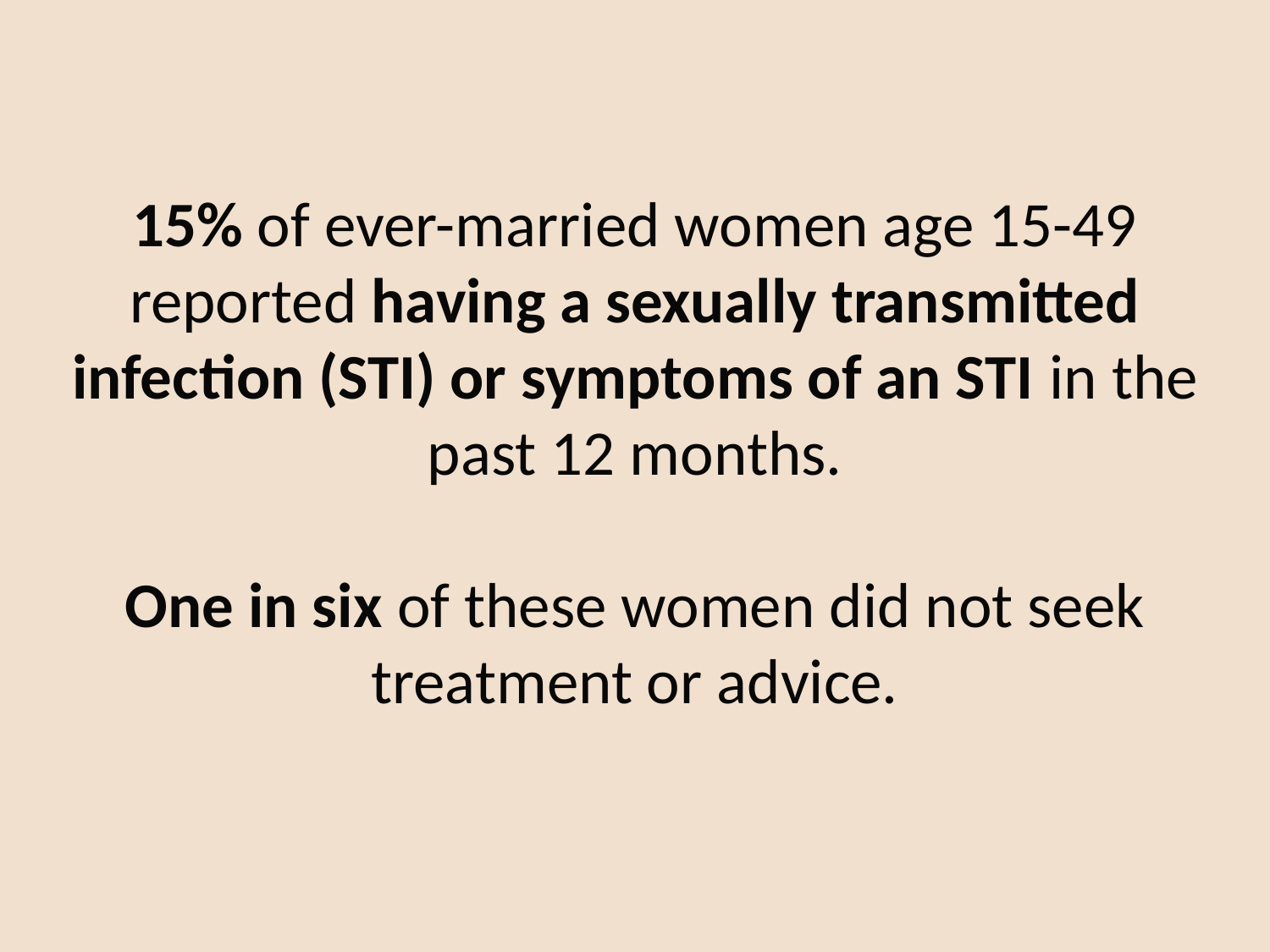

# 15% of ever-married women age 15-49 reported having a sexually transmitted infection (STI) or symptoms of an STI in the past 12 months. One in six of these women did not seek treatment or advice.